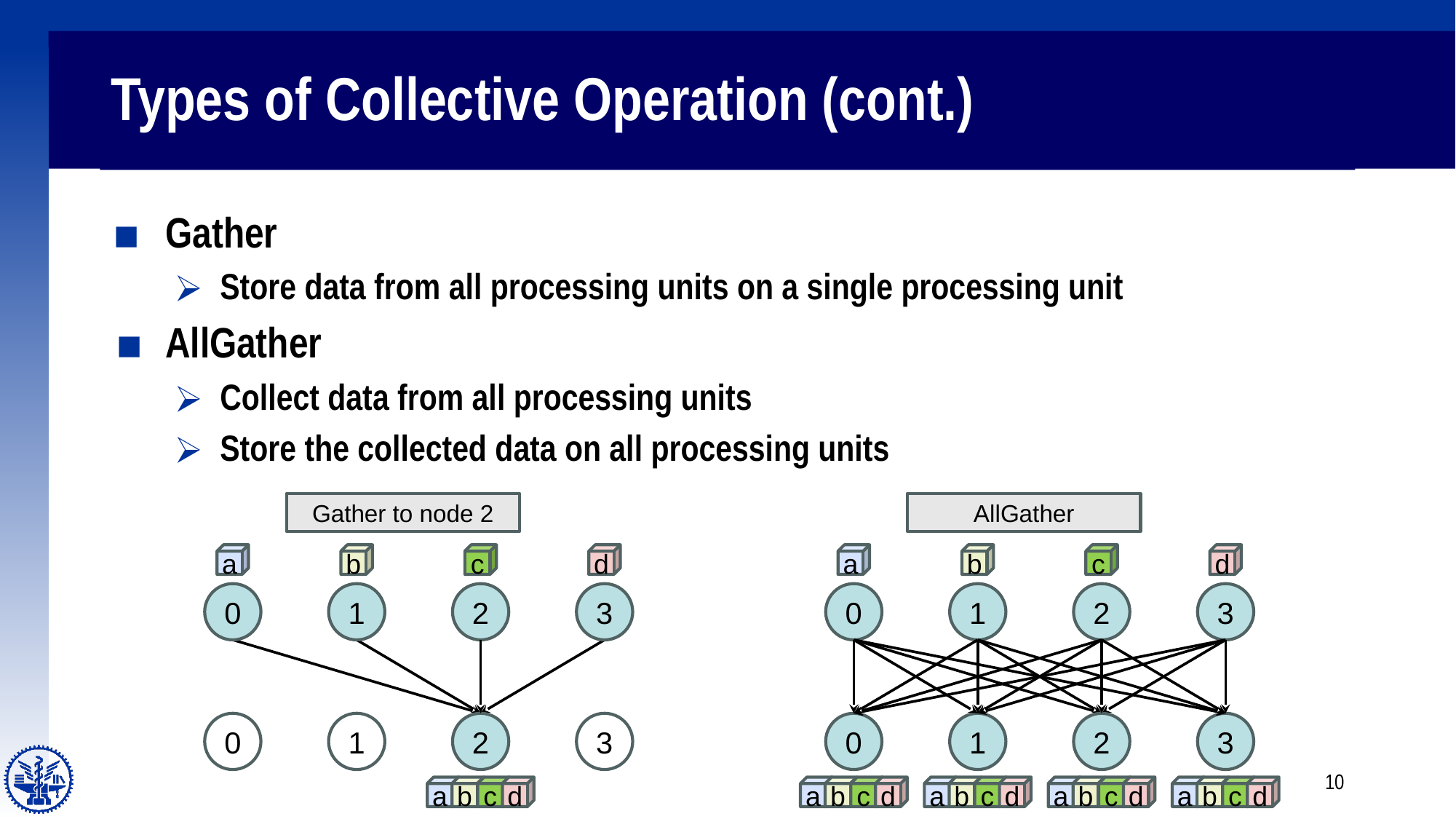

# Types of Collective Operation (cont.)
Gather
Store data from all processing units on a single processing unit
AllGather
Collect data from all processing units
Store the collected data on all processing units
Gather to node 2
a
0
0
b
1
1
c
2
2
a
b
c
d
d
3
3
AllGather
a
0
0
a
b
c
d
b
1
1
a
b
c
d
c
2
2
a
b
c
d
d
3
3
a
b
c
d
10